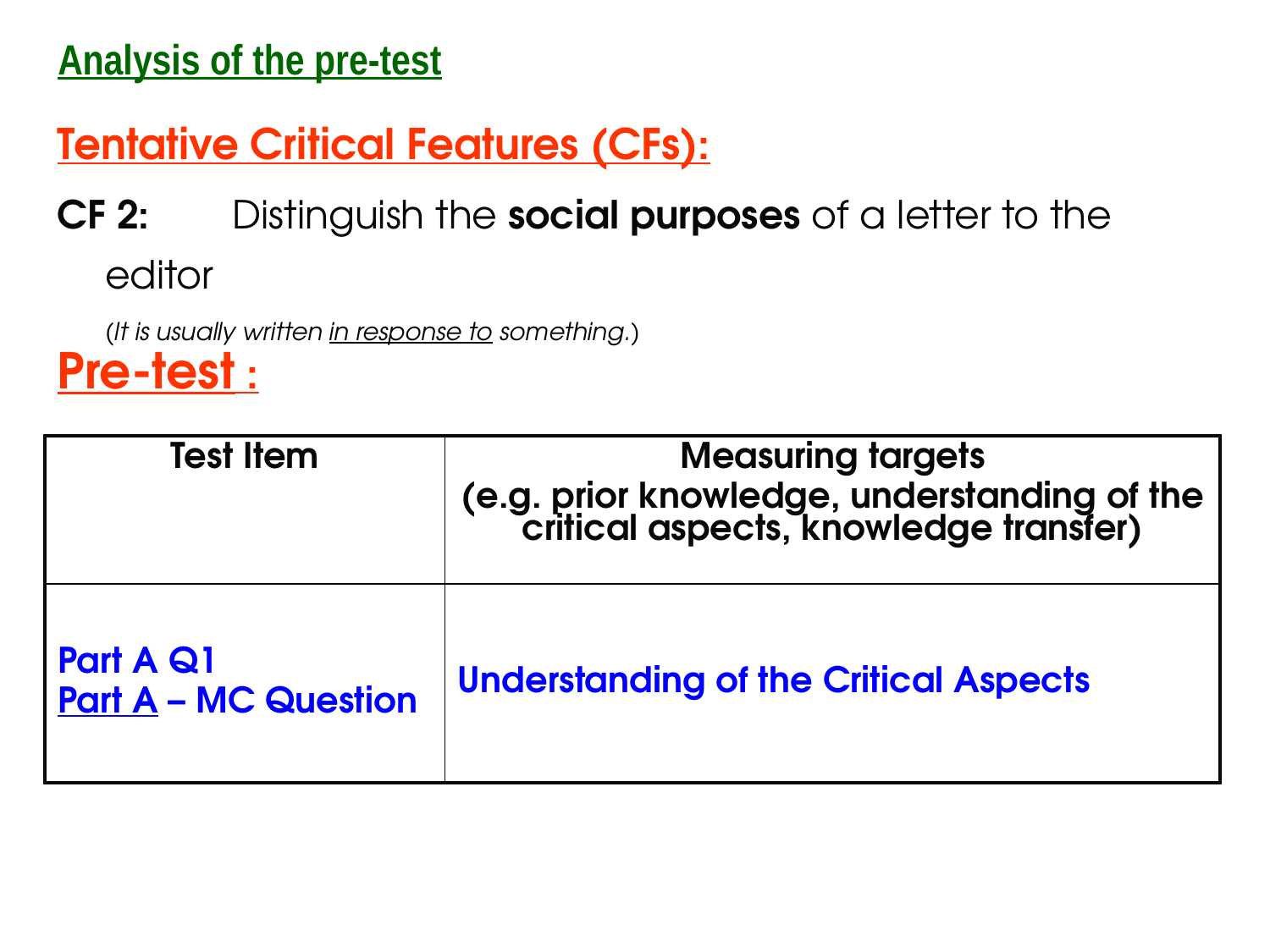

Analysis of the pre-test
Tentative Critical Features (CFs):
CF 2:	Distinguish the social purposes of a letter to the editor
	(It is usually written in response to something.)
Pre-test :
| Test Item | Measuring targets (e.g. prior knowledge, understanding of the critical aspects, knowledge transfer) |
| --- | --- |
| Part A Q1 Part A – MC Question | Understanding of the Critical Aspects |